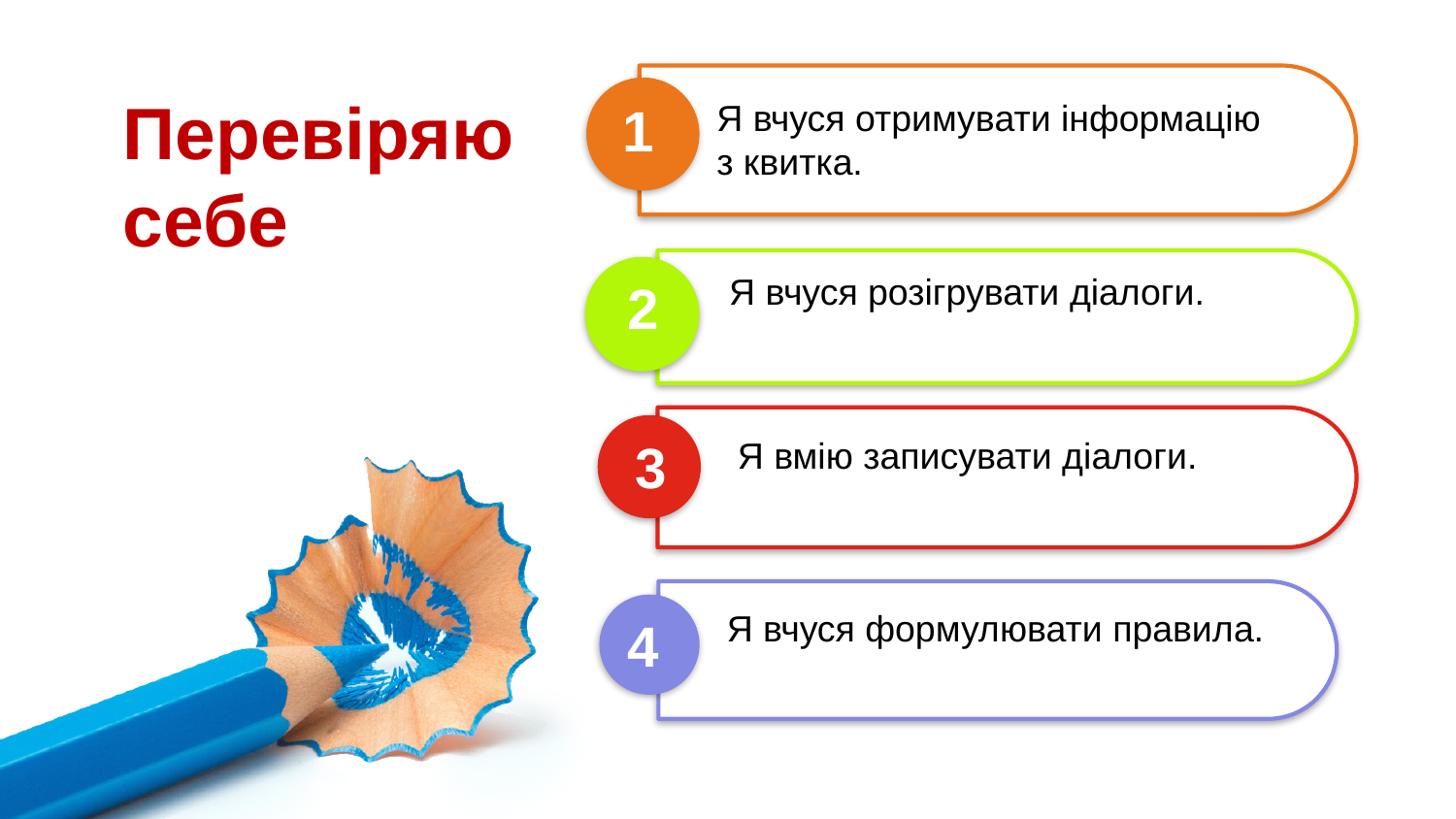

Перевіряю себе

1
Я вчуся отримувати інформацію
з квитка.

Я вчуся розігрувати діалоги.
2

3
Я вмію записувати діалоги.

Я вчуся формулювати правила.
4